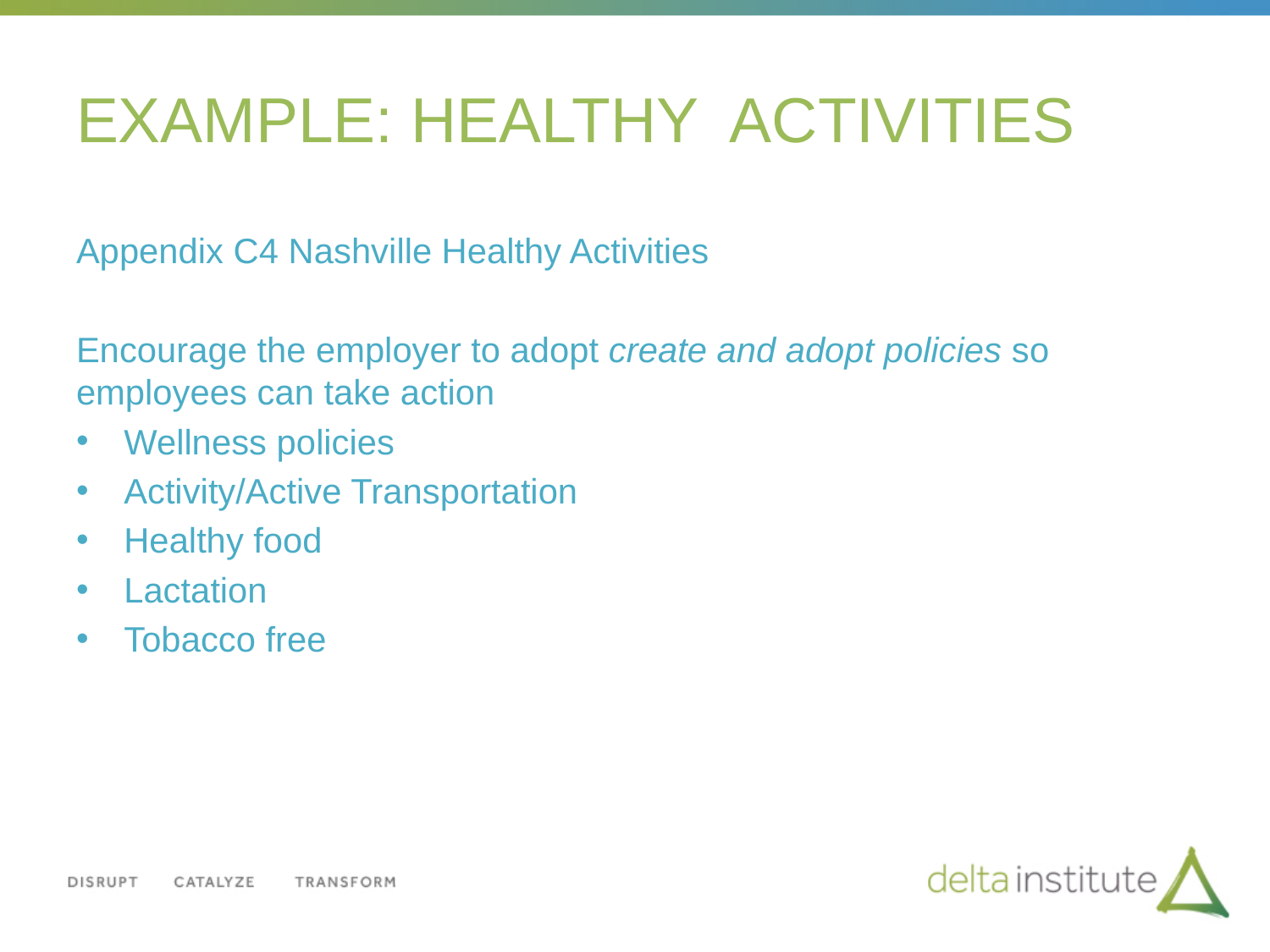

# Example: Healthy  Activities
Appendix C4 Nashville Healthy Activities

Encourage the employer to adopt create and adopt policies so employees can take action
Wellness policies
Activity/Active Transportation
Healthy food
Lactation
Tobacco free